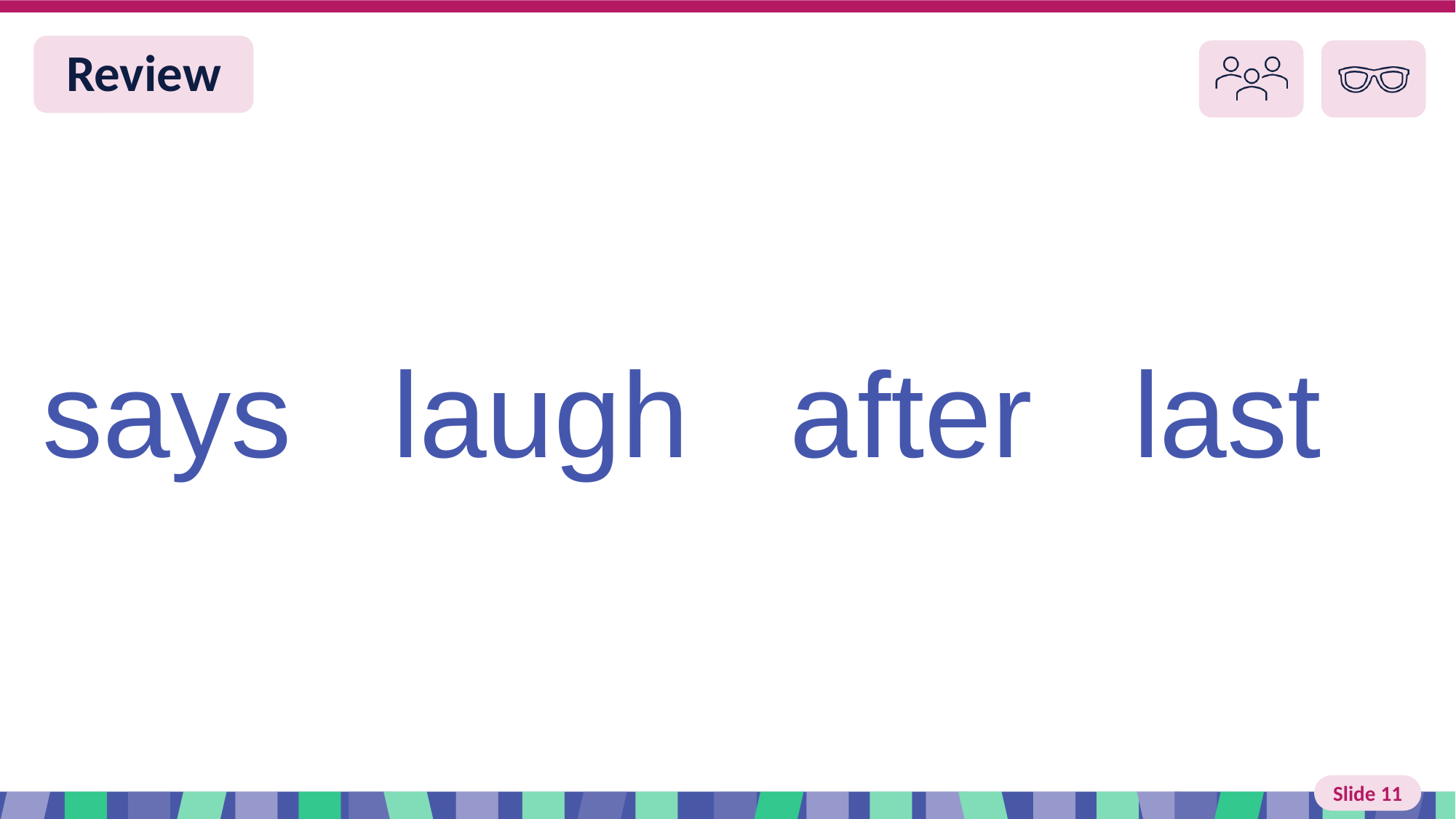

Slide 11 Review You do
says   laugh   after   last